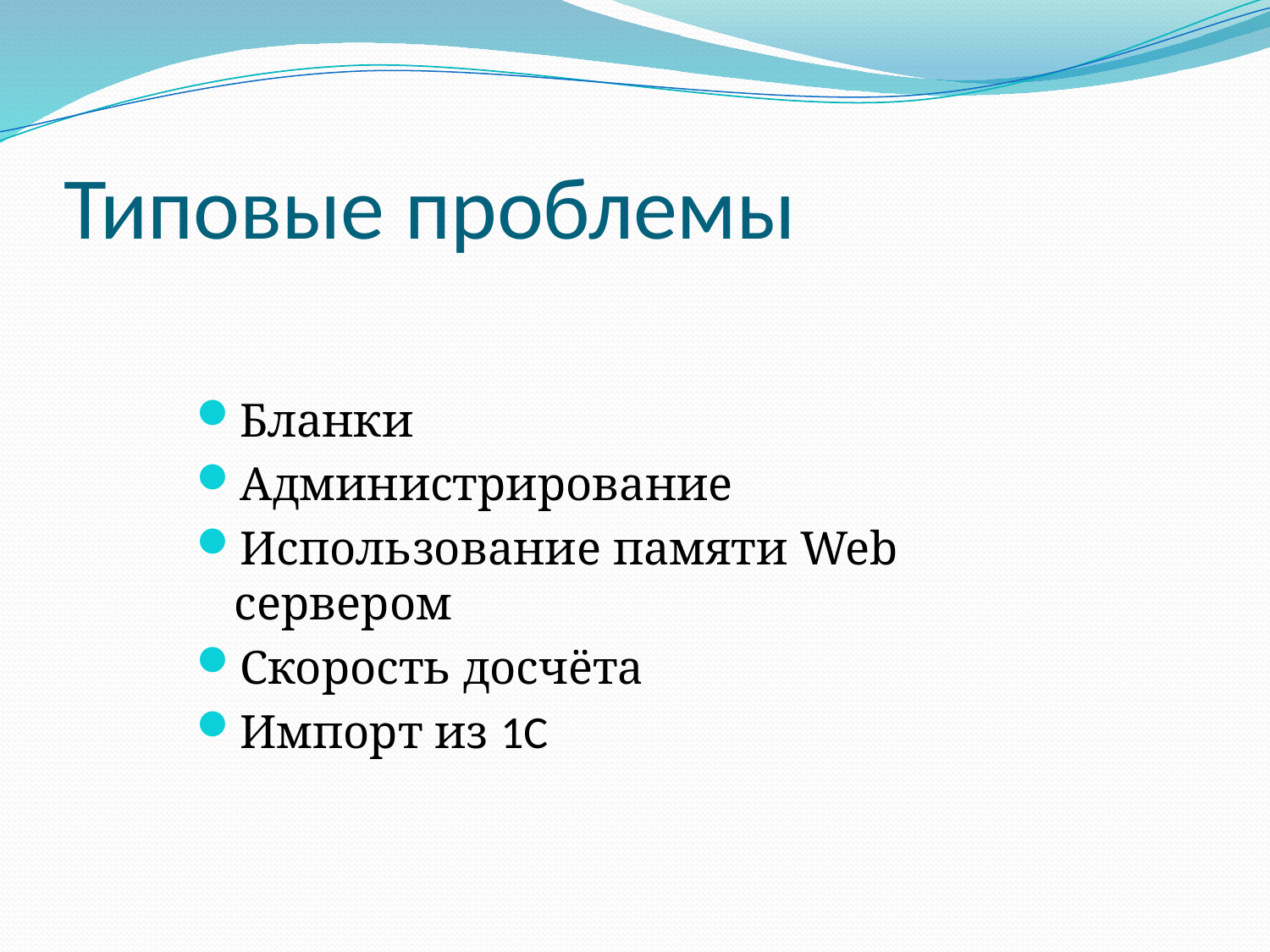

# Типовые проблемы
Бланки
Администрирование
Использование памяти Web сервером
Скорость досчёта
Импорт из 1С